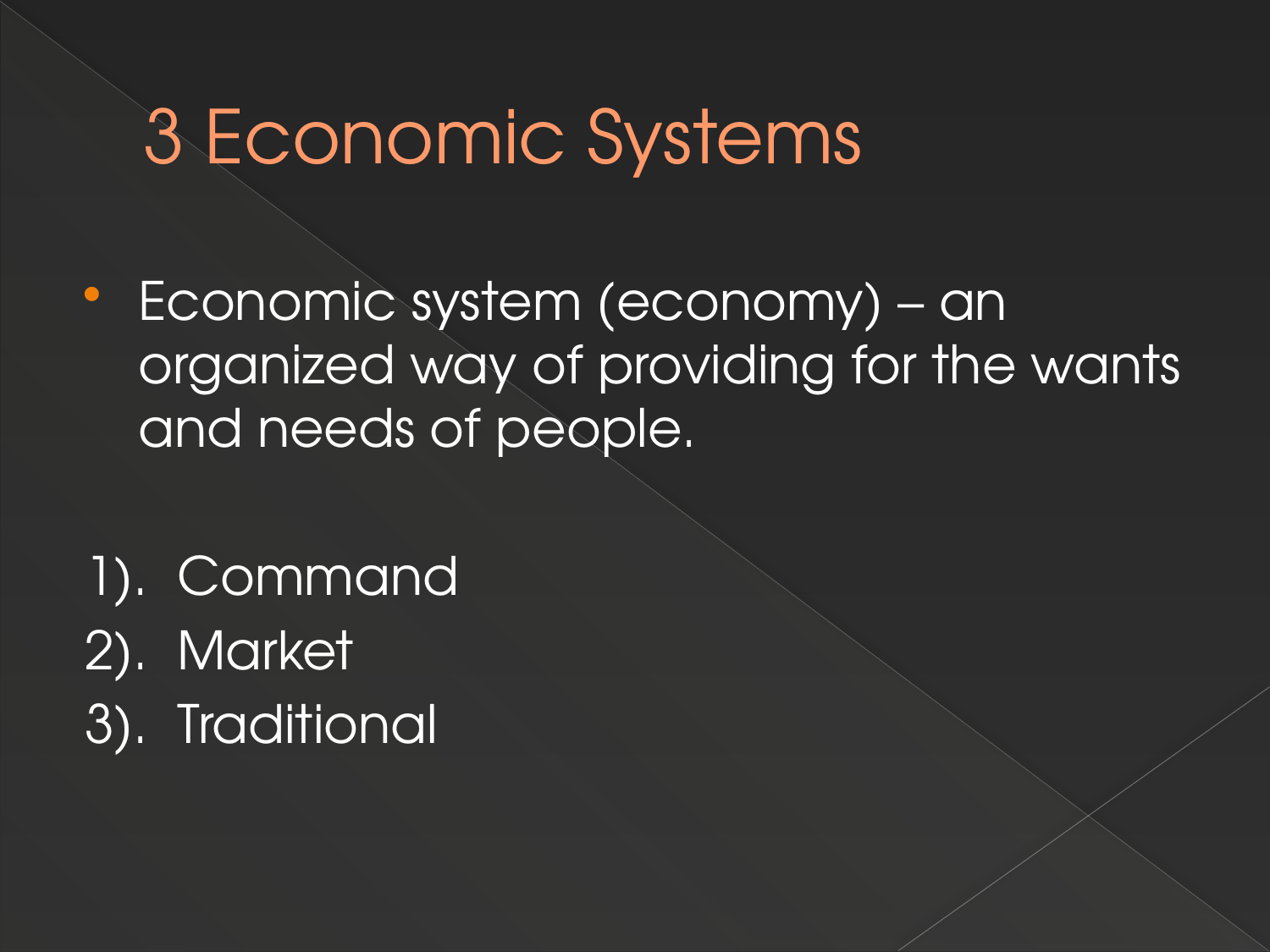

# 3 Economic Systems
Economic system (economy) – an organized way of providing for the wants and needs of people.

1).  Command
2).  Market
3).  Traditional